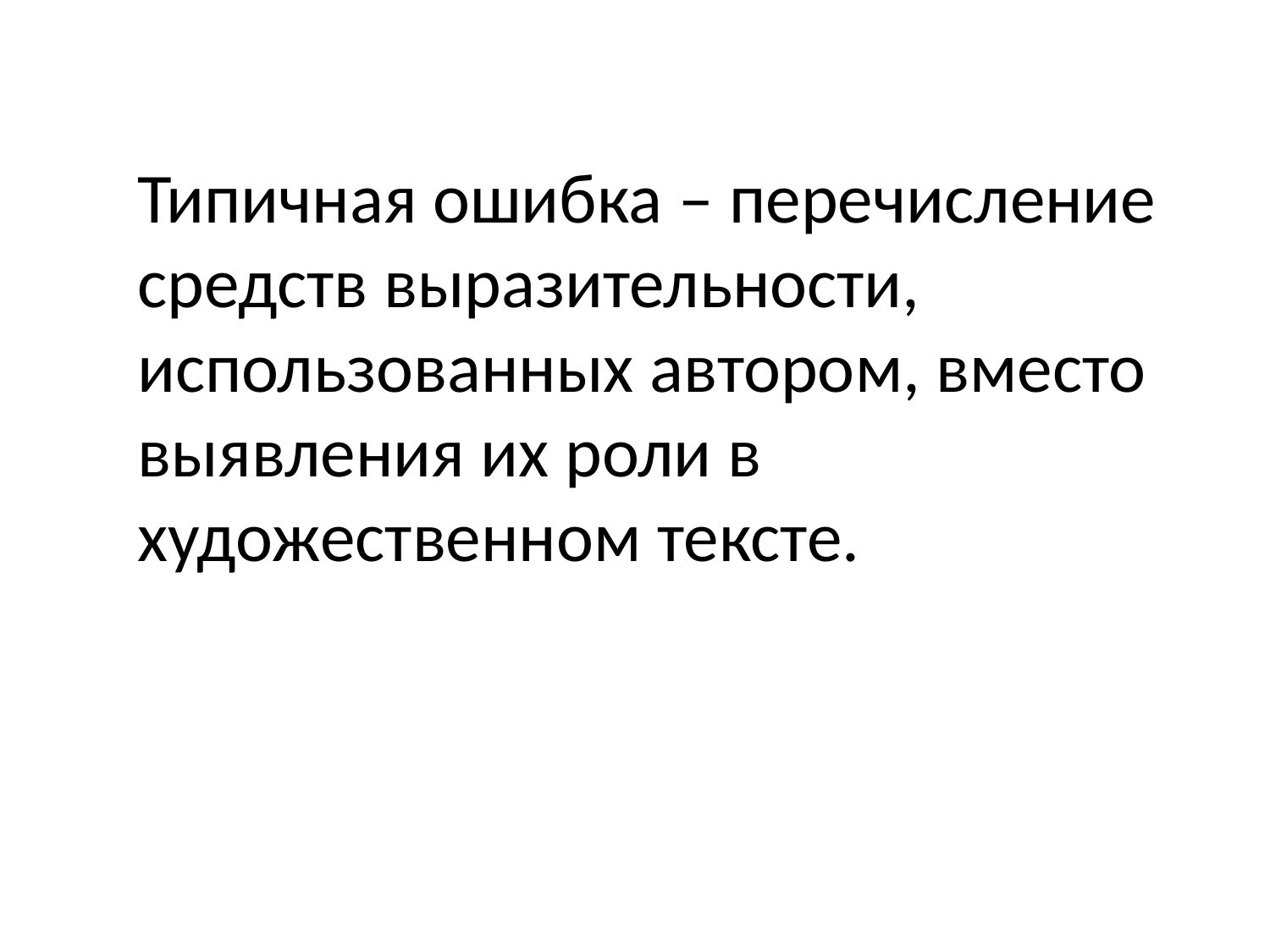

Типичная ошибка – перечисление средств выразительности, использованных автором, вместо  выявления их роли в художественном тексте.